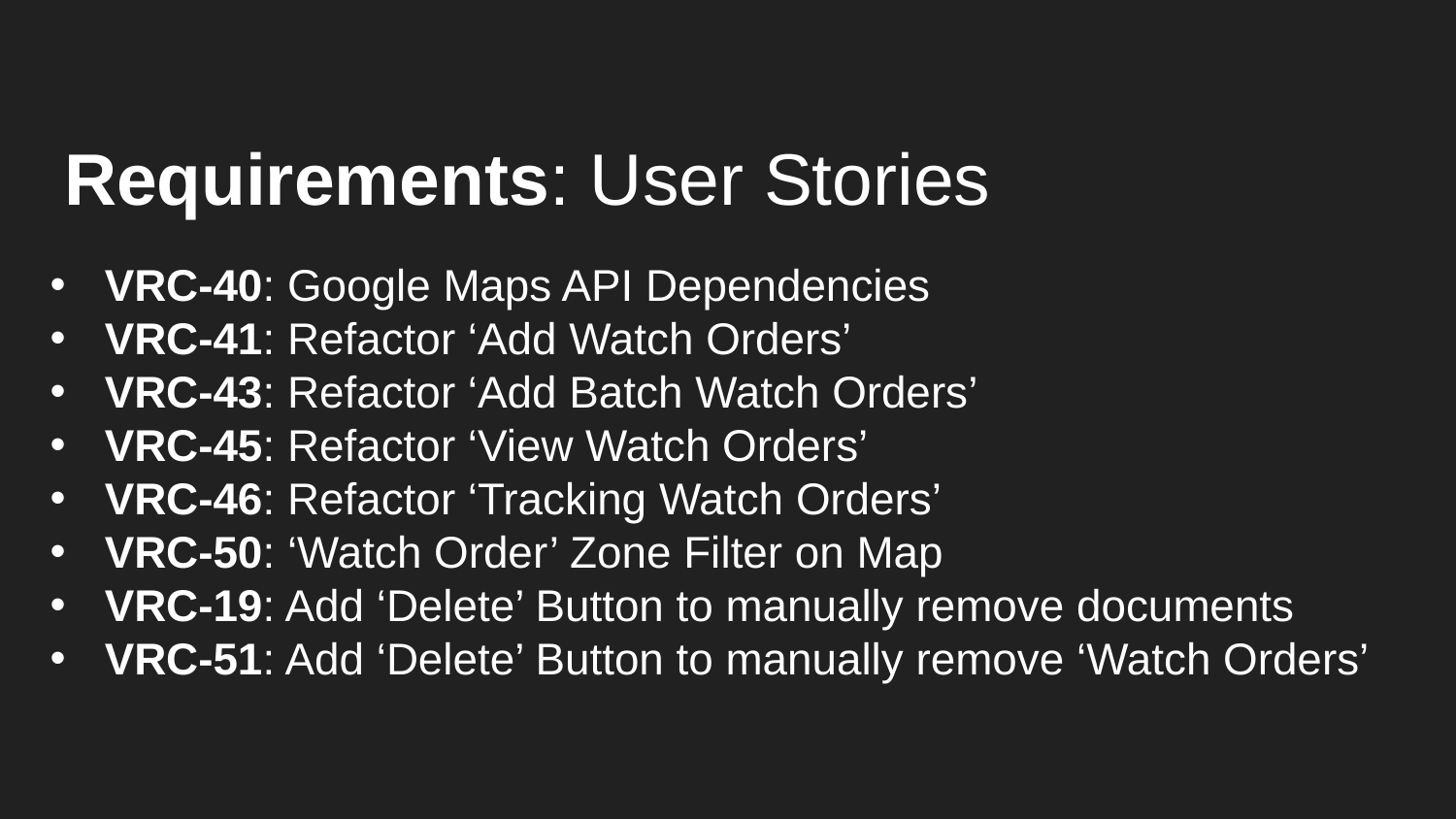

# Requirements: User Stories
VRC-40: Google Maps API Dependencies
VRC-41: Refactor ‘Add Watch Orders’
VRC-43: Refactor ‘Add Batch Watch Orders’
VRC-45: Refactor ‘View Watch Orders’
VRC-46: Refactor ‘Tracking Watch Orders’
VRC-50: ‘Watch Order’ Zone Filter on Map
VRC-19: Add ‘Delete’ Button to manually remove documents
VRC-51: Add ‘Delete’ Button to manually remove ‘Watch Orders’